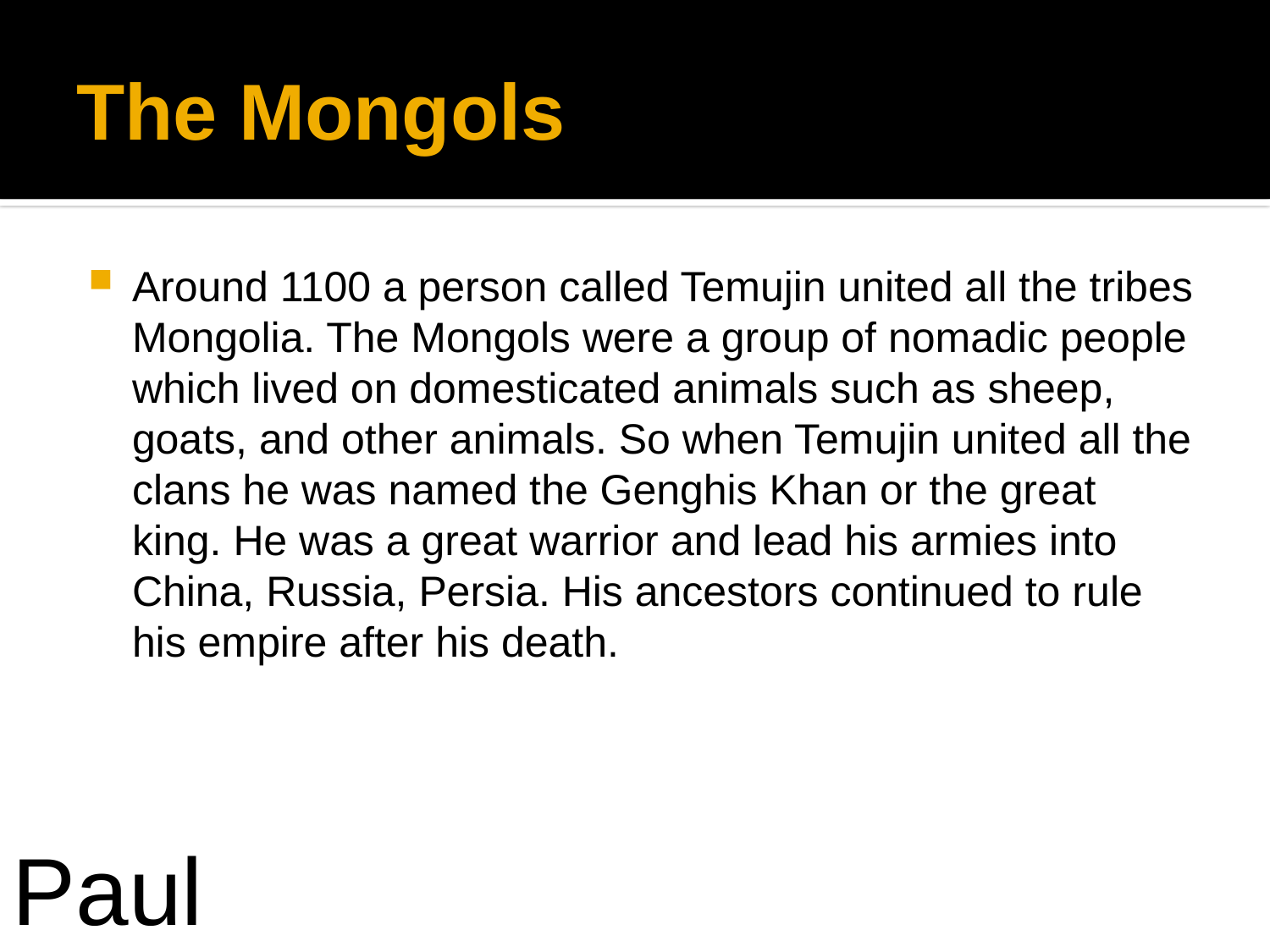

# The Mongols
Around 1100 a person called Temujin united all the tribes Mongolia. The Mongols were a group of nomadic people which lived on domesticated animals such as sheep, goats, and other animals. So when Temujin united all the clans he was named the Genghis Khan or the great king. He was a great warrior and lead his armies into China, Russia, Persia. His ancestors continued to rule his empire after his death.

Paul